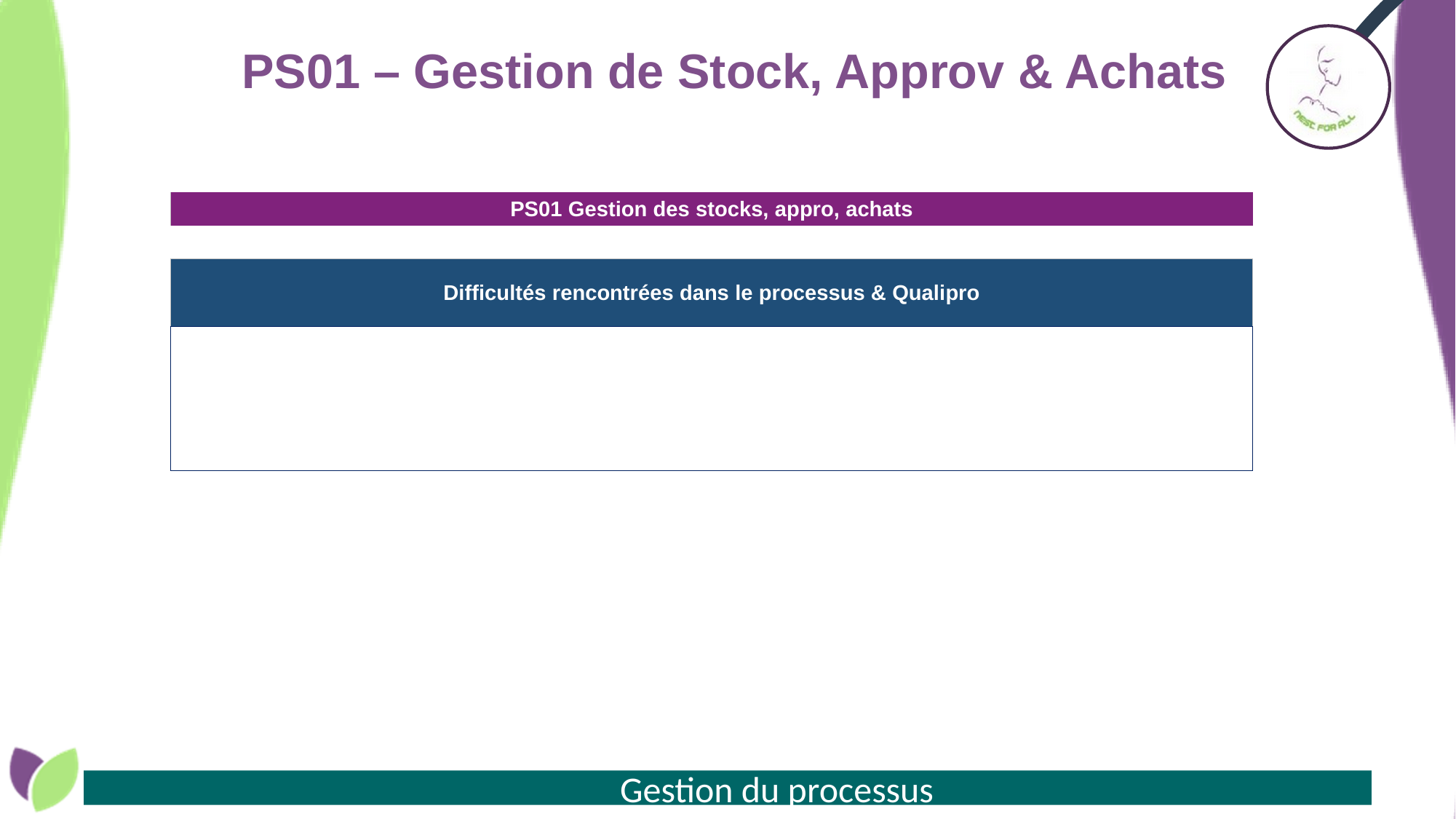

# PS01 – Gestion de Stock, Approv & Achats
| PS01 Gestion des stocks, appro, achats |
| --- |
|  |
| Difficultés rencontrées dans le processus & Qualipro |
|  |
Gestion du processus